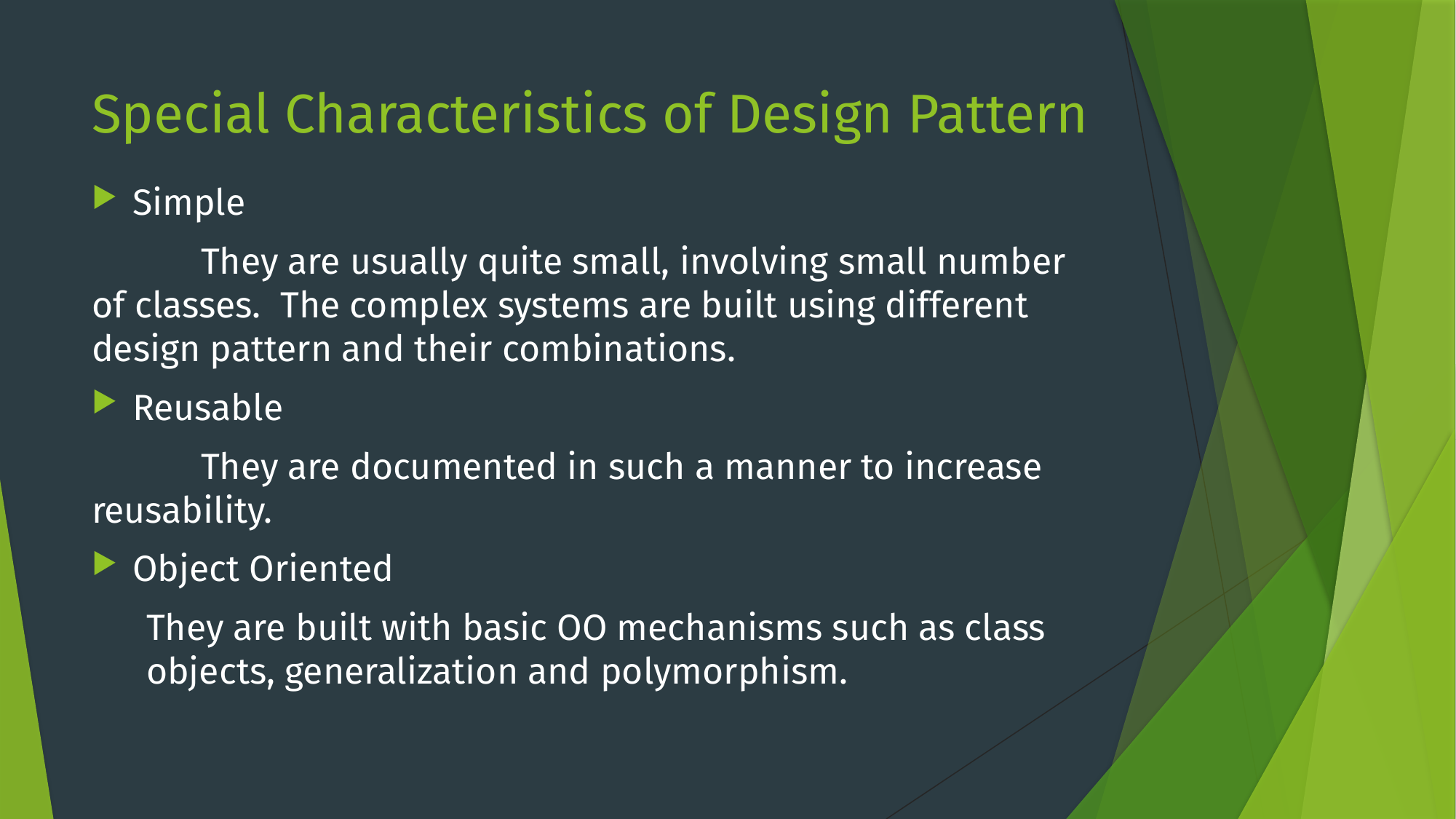

# Special Characteristics of Design Pattern
Simple
	They are usually quite small, involving small number of classes.  The complex systems are built using different design pattern and their combinations.
Reusable
	They are documented in such a manner to increase reusability.
Object Oriented
They are built with basic OO mechanisms such as class objects, generalization and polymorphism.